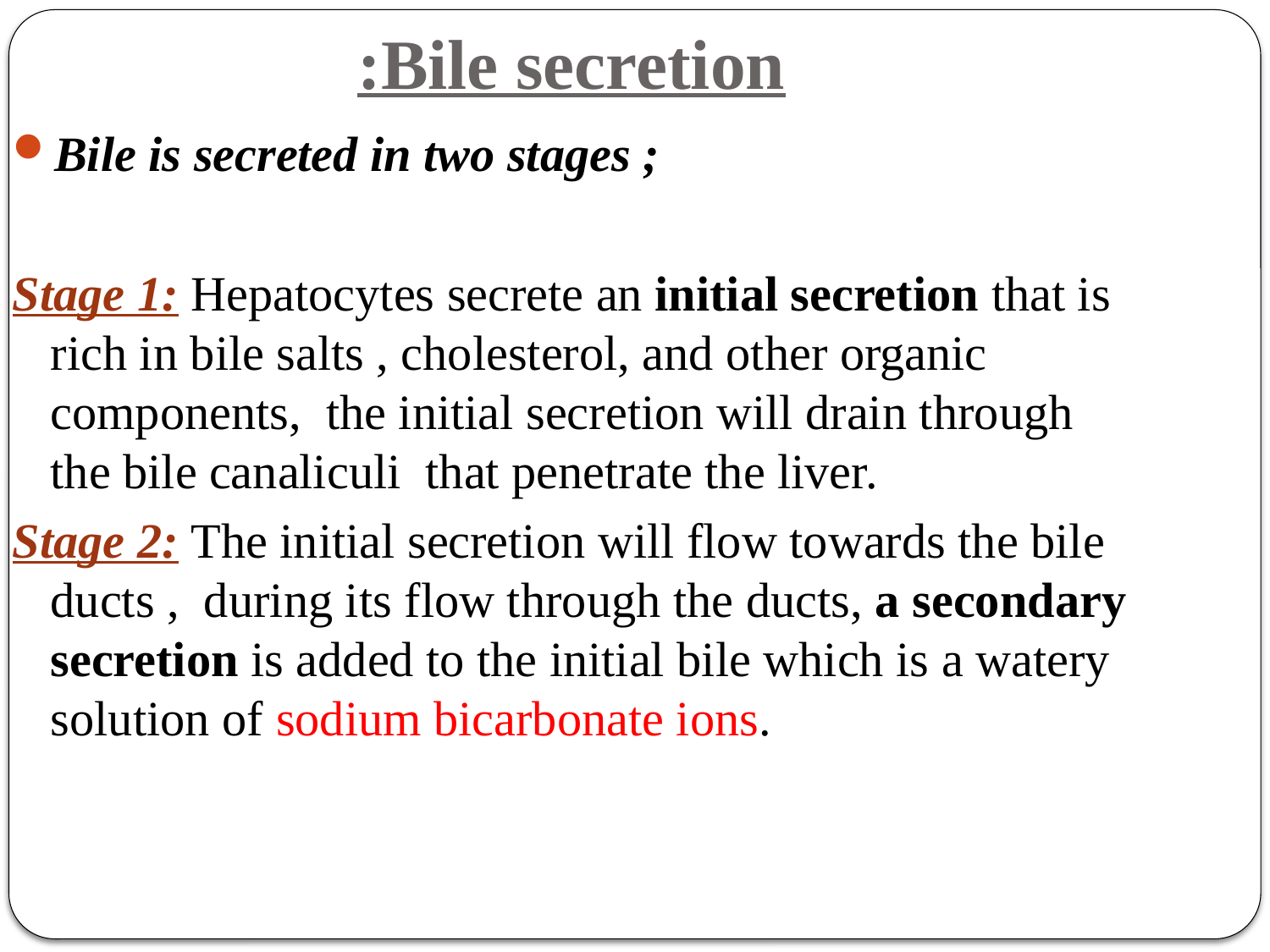

Bile secretion:
Bile is secreted in two stages ;

Stage 1: Hepatocytes secrete an initial secretion that is rich in bile salts , cholesterol, and other organic components,  the initial secretion will drain through the bile canaliculi  that penetrate the liver.
Stage 2: The initial secretion will flow towards the bile ducts ,  during its flow through the ducts, a secondary secretion is added to the initial bile which is a watery solution of sodium bicarbonate ions.